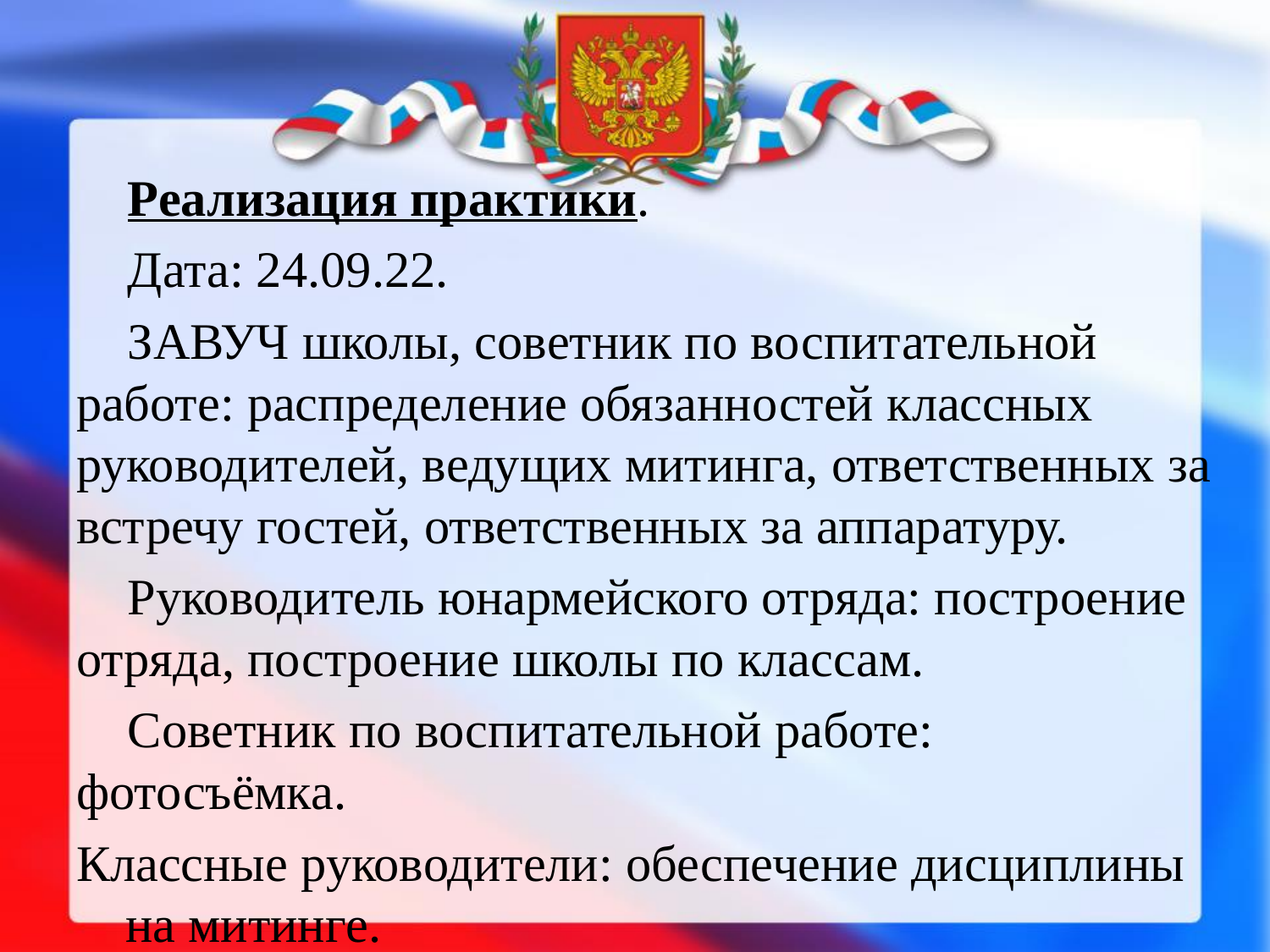

Реализация практики.
Дата: 24.09.22.
ЗАВУЧ школы, советник по воспитательной работе: распределение обязанностей классных руководителей, ведущих митинга, ответственных за встречу гостей, ответственных за аппаратуру.
Руководитель юнармейского отряда: построение отряда, построение школы по классам.
Советник по воспитательной работе: фотосъёмка.
Классные руководители: обеспечение дисциплины на митинге.